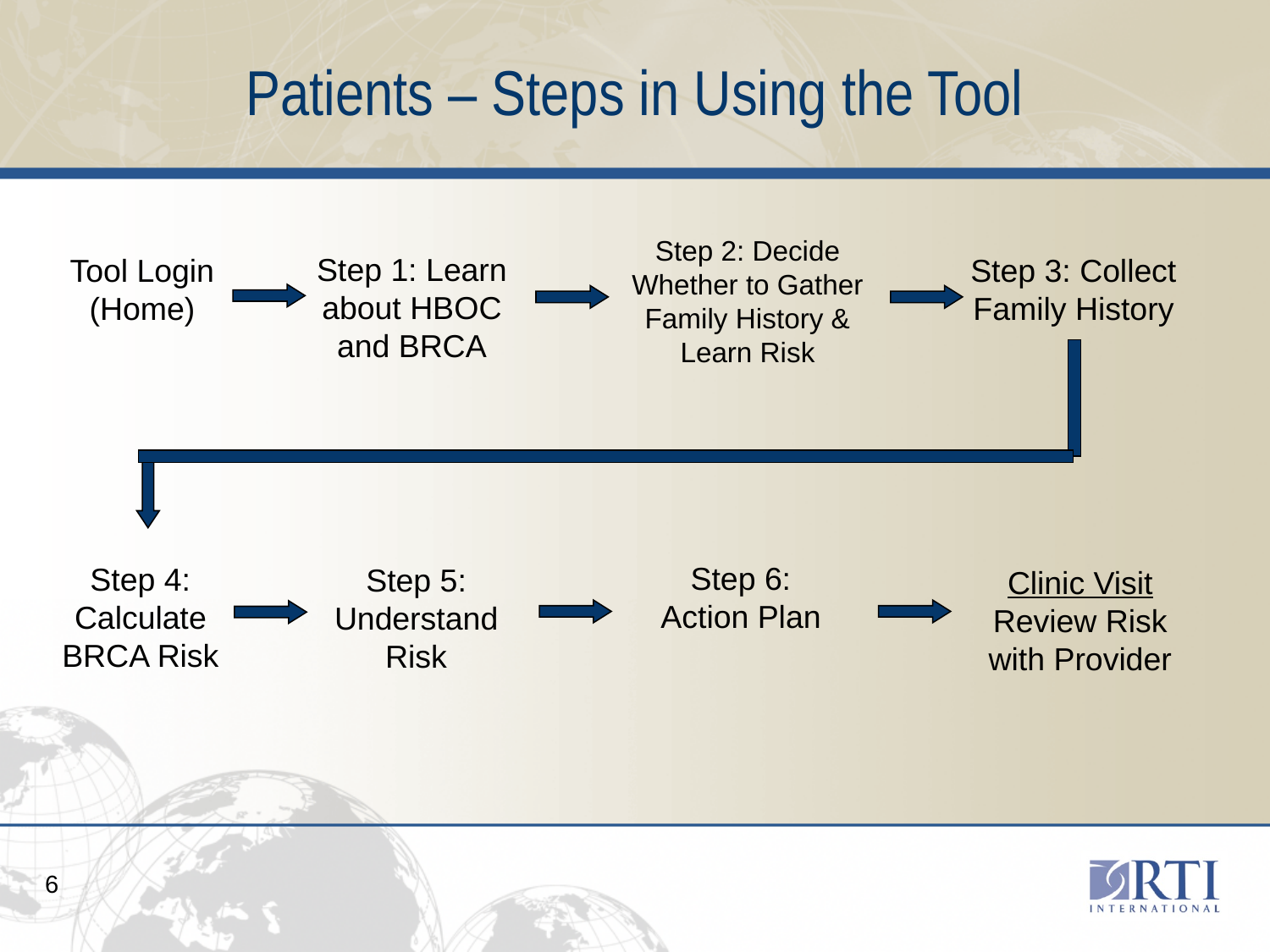

Patients – Steps in Using the Tool
Step 2: Decide Whether to Gather Family History & Learn Risk
Step 1: Learn about HBOC and BRCA
Step 3: Collect Family History
Tool Login
(Home)

Step 6: Action Plan
Step 4: Calculate BRCA Risk
Step 5: Understand Risk
Clinic Visit Review Risk with Provider

6